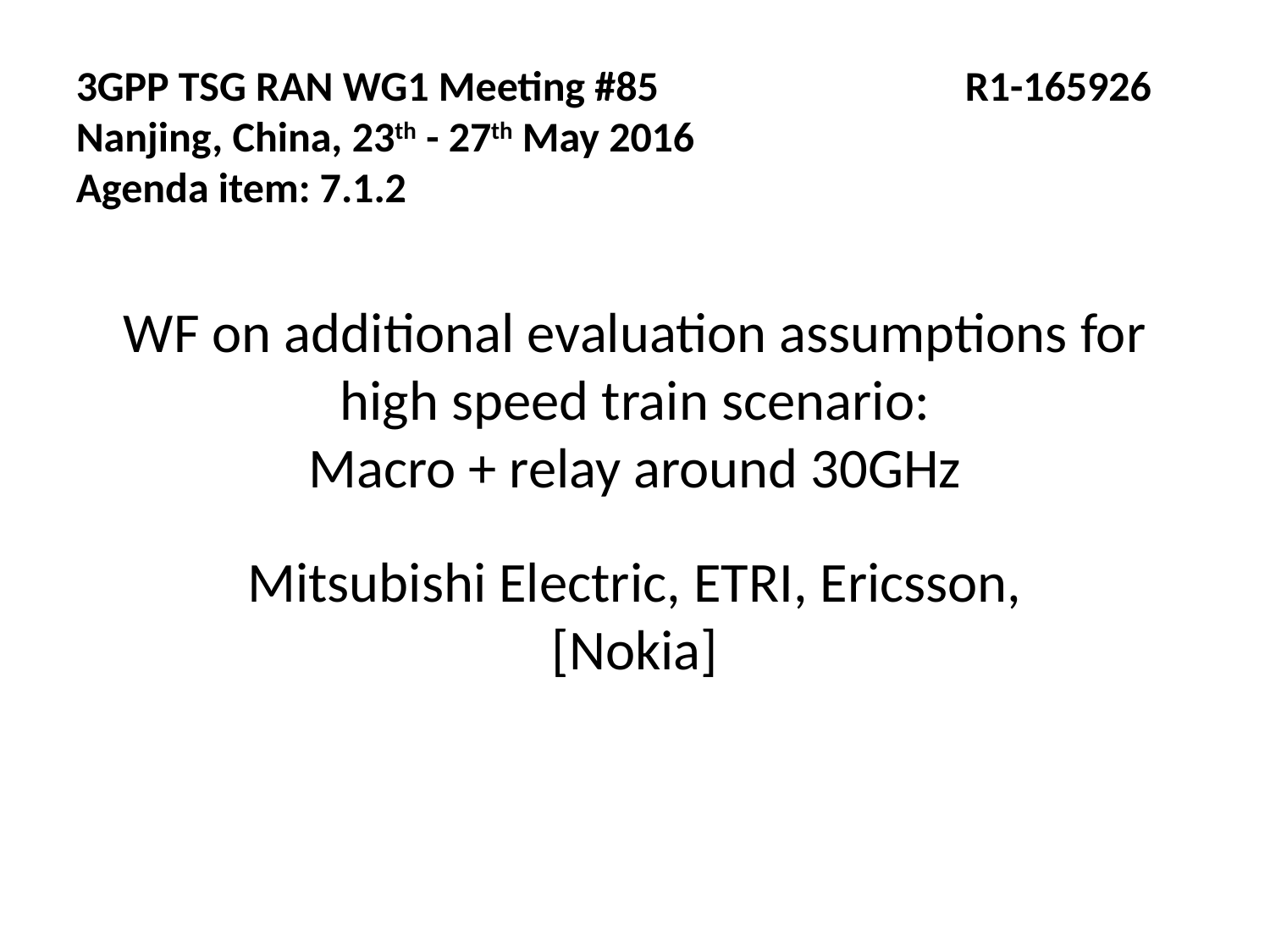

3GPP TSG RAN WG1 Meeting #85			R1-165926 Nanjing, China, 23th - 27th May 2016
Agenda item: 7.1.2
# WF on additional evaluation assumptions for high speed train scenario: Macro + relay around 30GHz
Mitsubishi Electric, ETRI, Ericsson, [Nokia]